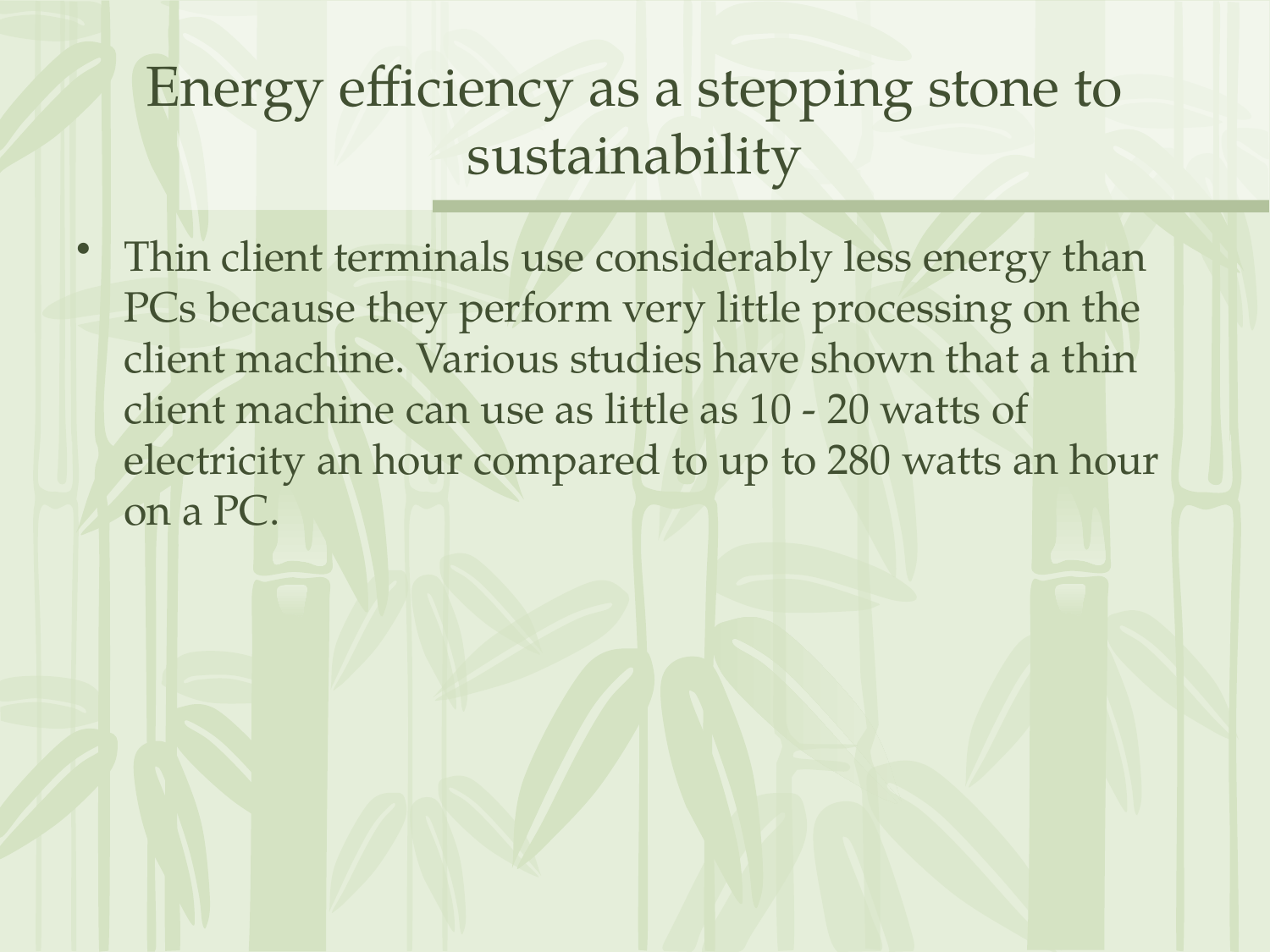

# Energy efficiency as a stepping stone to sustainability
Thin client terminals use considerably less energy than PCs because they perform very little processing on the client machine. Various studies have shown that a thin client machine can use as little as 10 - 20 watts of electricity an hour compared to up to 280 watts an hour on a PC.